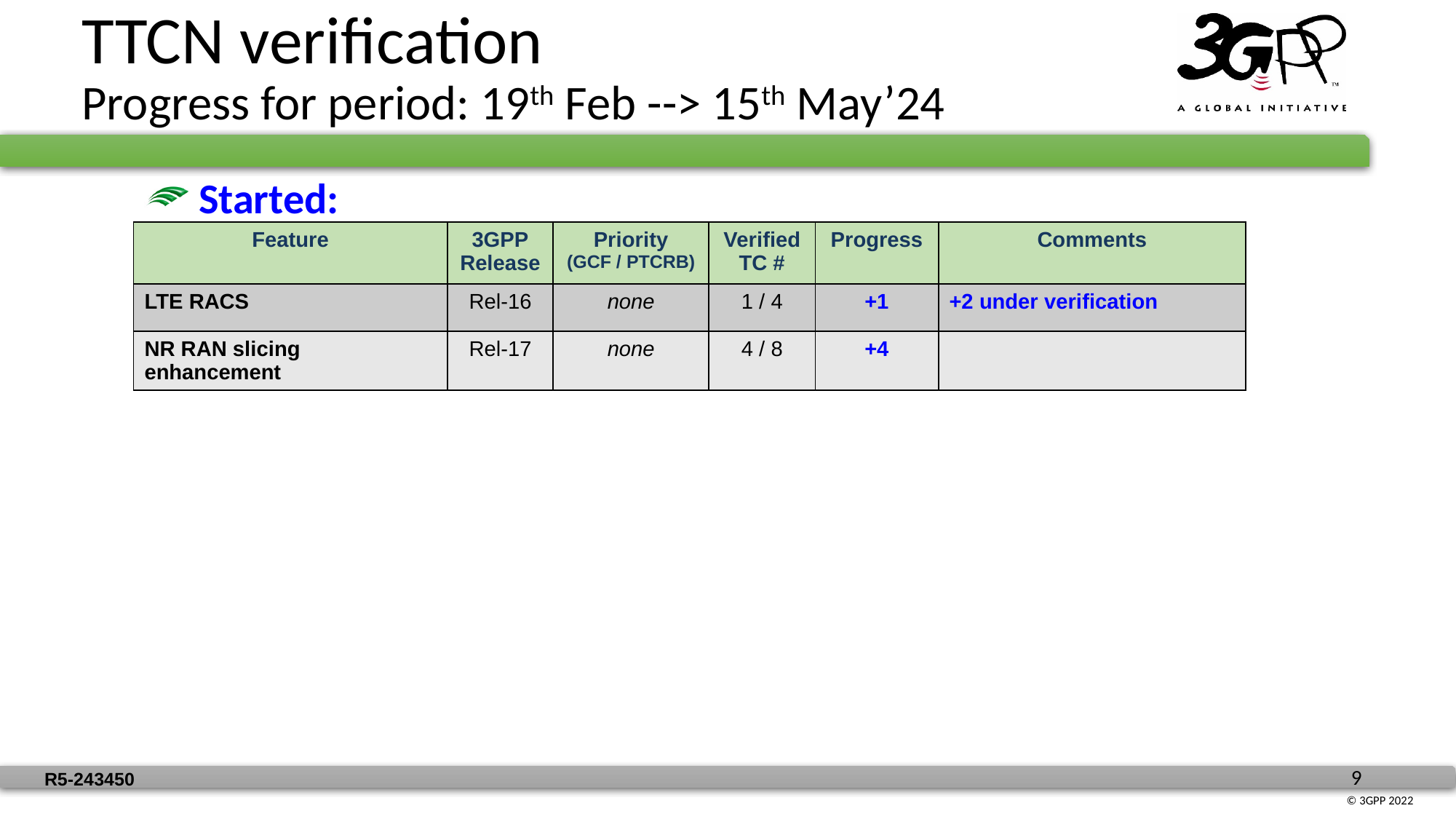

# TTCN verification Progress for period: 19th Feb --> 15th May’24
 Started:

| Feature | 3GPP Release | Priority (GCF / PTCRB) | Verified TC # | Progress | Comments |
| --- | --- | --- | --- | --- | --- |
| LTE RACS | Rel-16 | none | 1 / 4 | +1 | +2 under verification |
| NR RAN slicing enhancement | Rel-17 | none | 4 / 8 | +4 |  |